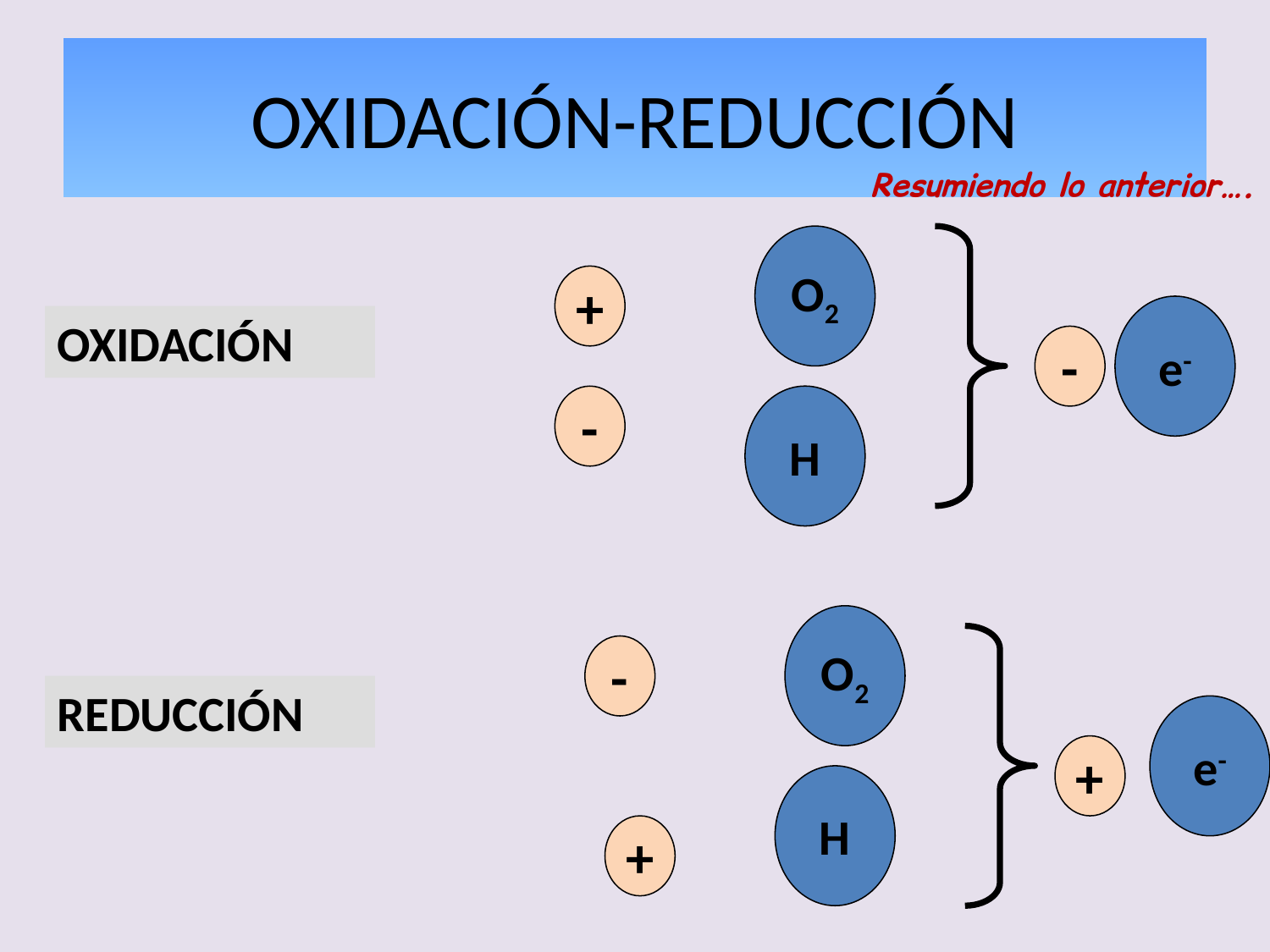

# OXIDACIÓN-REDUCCIÓN
Resumiendo lo anterior….
O2

+
e-
OXIDACIÓN
-
-
H
O2

-
REDUCCIÓN
e-
+
H
+